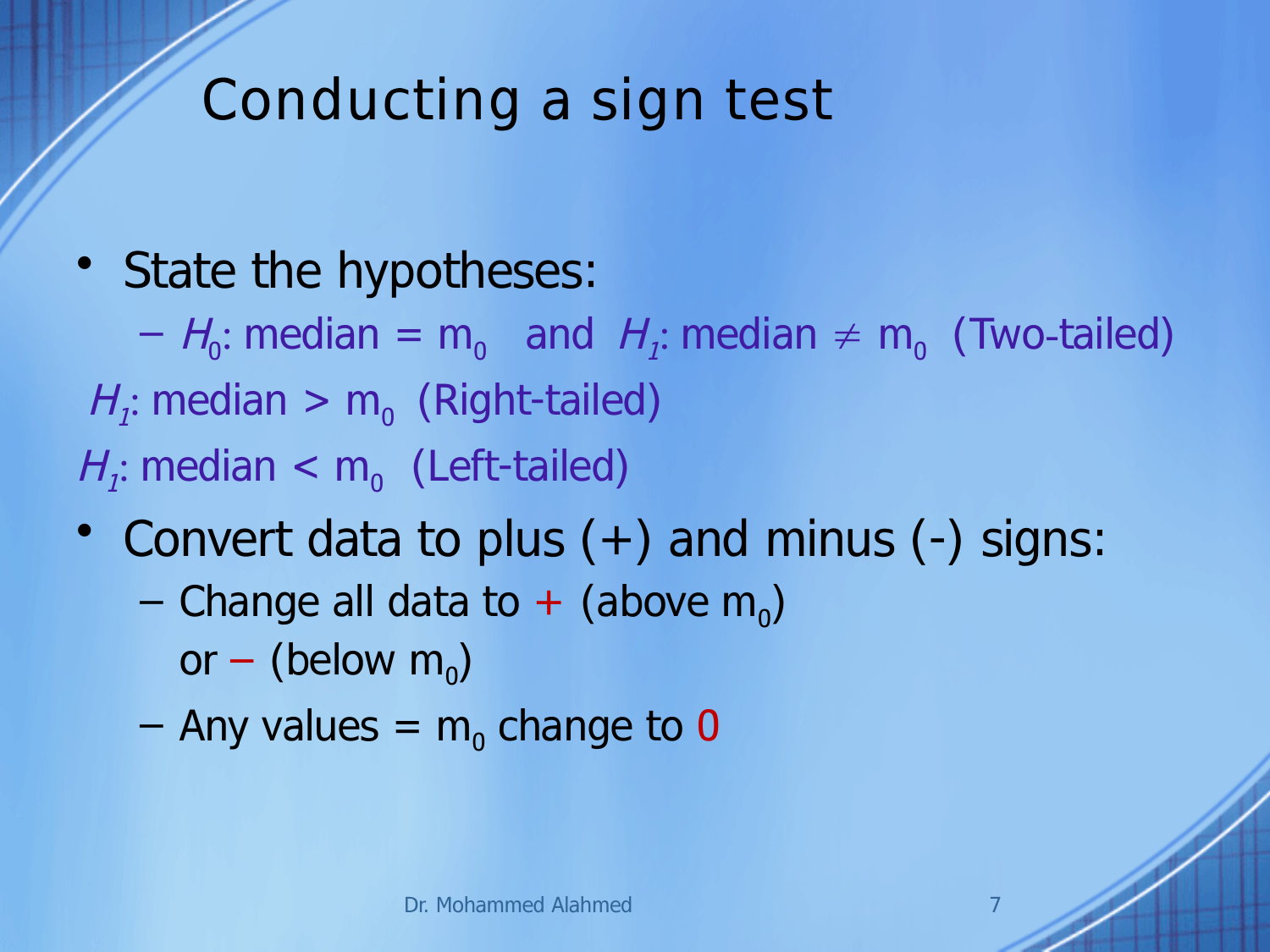

# Conducting a sign test
State the hypotheses:
H0: median = m0   and  H1: median ≠ m0  (Two-tailed)
  				    H1: median > m0   (Right-tailed)
  				    H1: median < m0   (Left-tailed)
Convert data to plus (+) and minus (-) signs:
Change all data to + (above m0)
or – (below m0)
Any values = m0 change to 0

Dr. Mohammed Alahmed
7